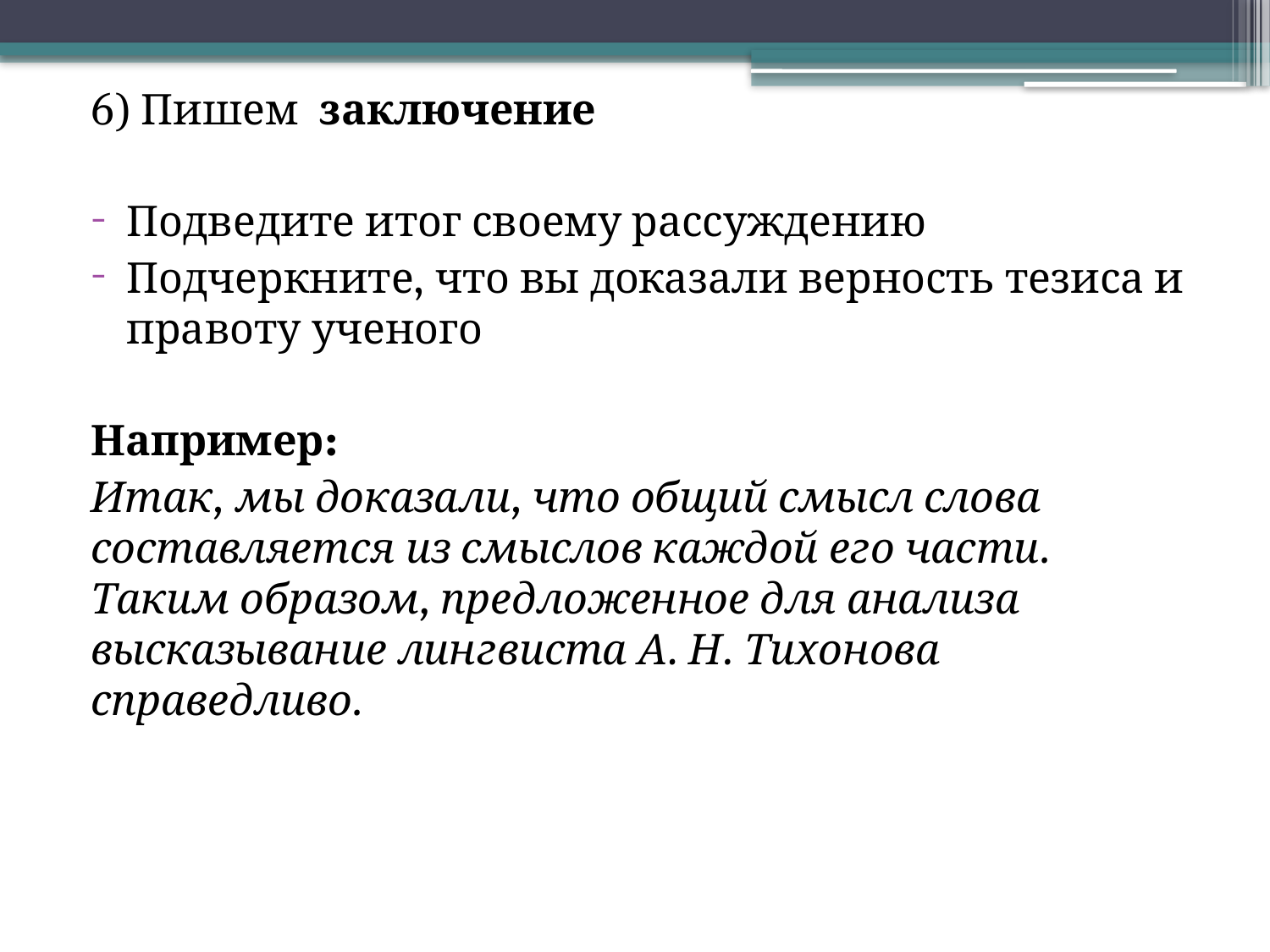

6) Пишем  заключение

Подведите итог своему рассуждению
Подчеркните, что вы доказали верность тезиса и правоту ученого

Например:
Итак, мы доказали, что общий смысл слова составляется из смыслов каждой его части. Таким образом, предложенное для анализа высказывание лингвиста А. Н. Тихонова справедливо.